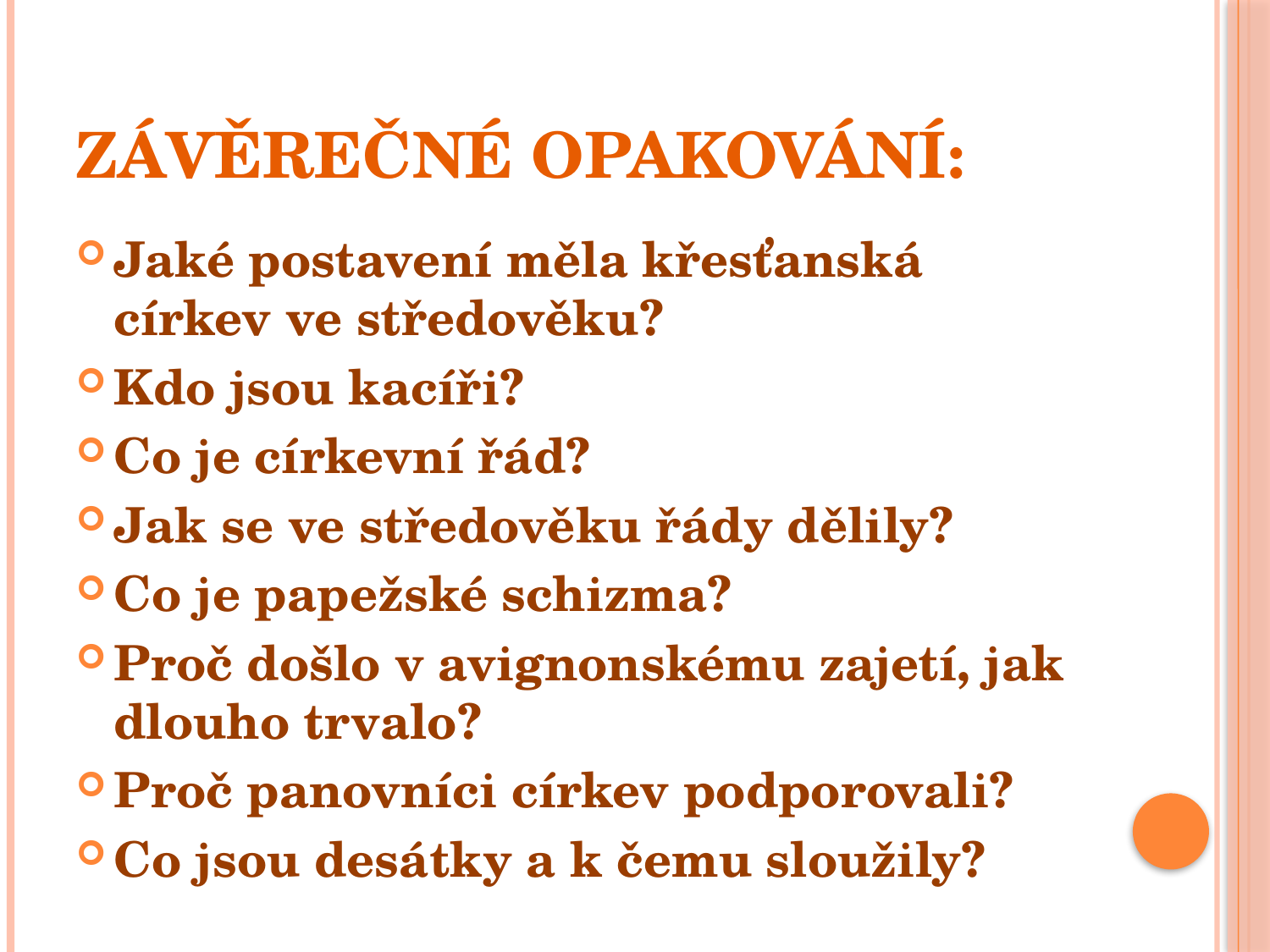

# Závěrečné opakování:
Jaké postavení měla křesťanská církev ve středověku?
Kdo jsou kacíři?
Co je církevní řád?
Jak se ve středověku řády dělily?
Co je papežské schizma?
Proč došlo v avignonskému zajetí, jak dlouho trvalo?
Proč panovníci církev podporovali?
Co jsou desátky a k čemu sloužily?